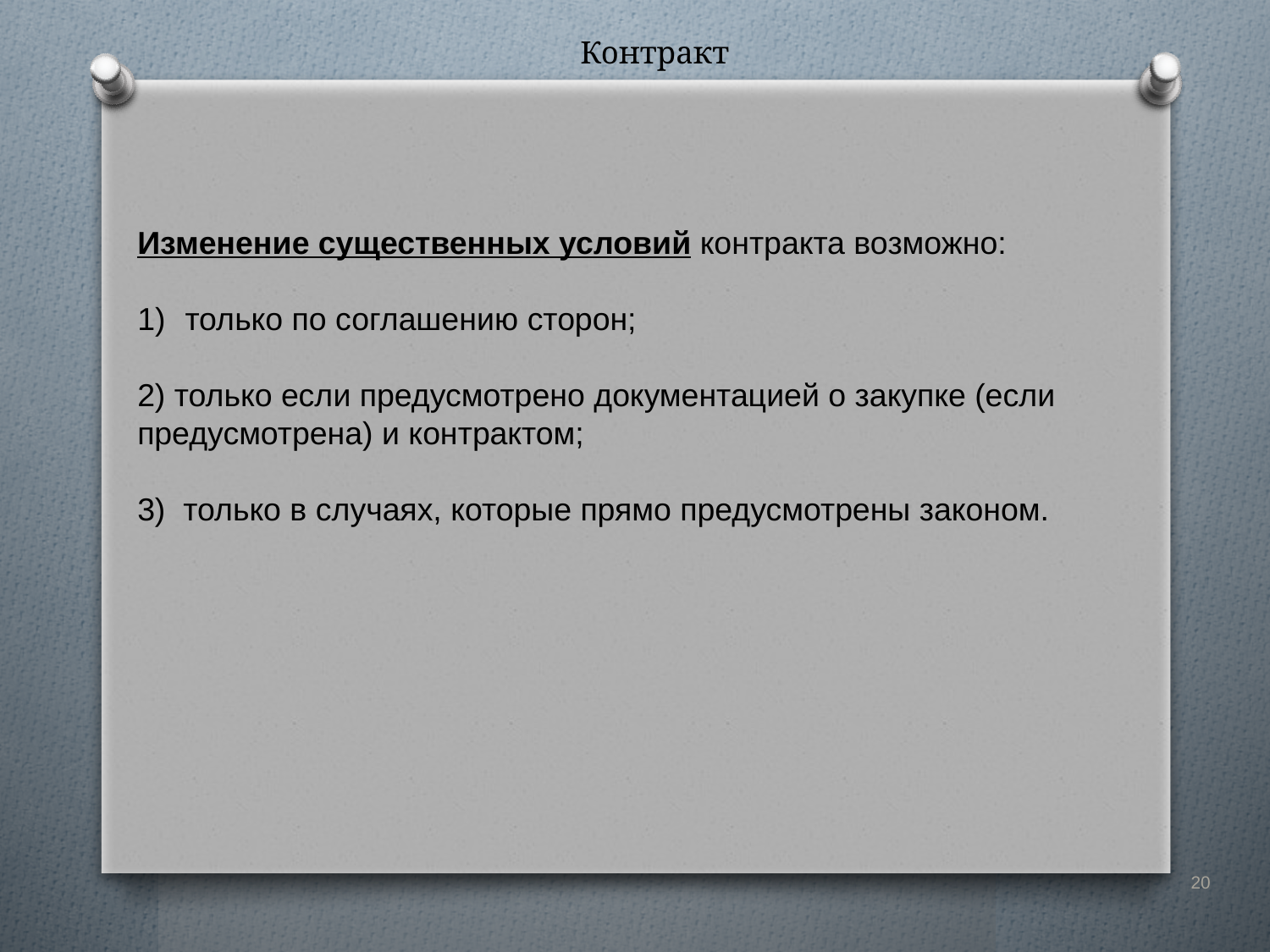

Контракт
Изменение существенных условий контракта возможно:

только по соглашению сторон;

2) только если предусмотрено документацией о закупке (если предусмотрена) и контрактом;

3)  только в случаях, которые прямо предусмотрены законом.

20